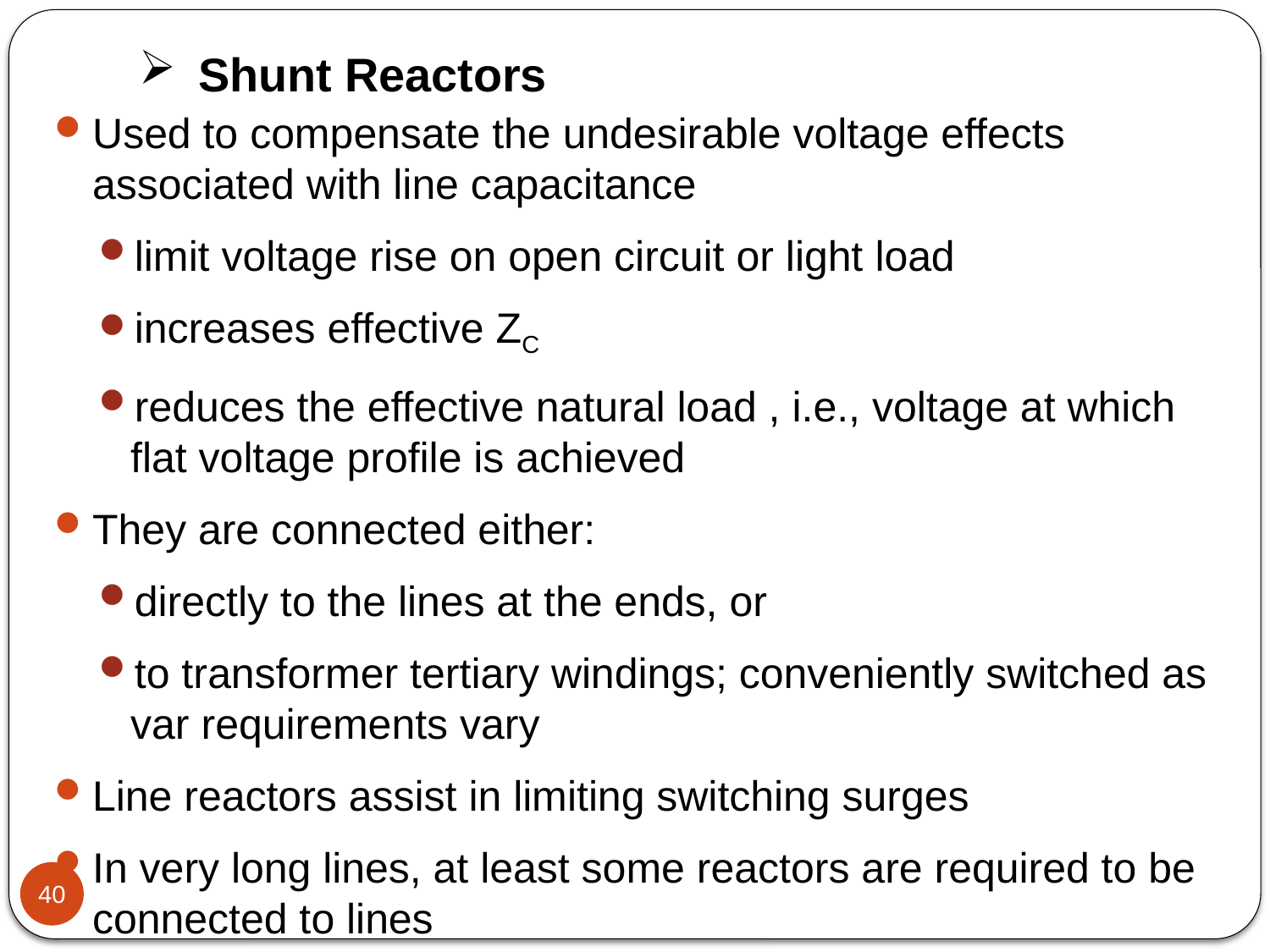

# Shunt Reactors
Used to compensate the undesirable voltage effects associated with line capacitance
limit voltage rise on open circuit or light load
increases effective ZC
reduces the effective natural load , i.e., voltage at which flat voltage profile is achieved
They are connected either:
directly to the lines at the ends, or
to transformer tertiary windings; conveniently switched as var requirements vary
Line reactors assist in limiting switching surges
In very long lines, at least some reactors are required to be connected to lines
40